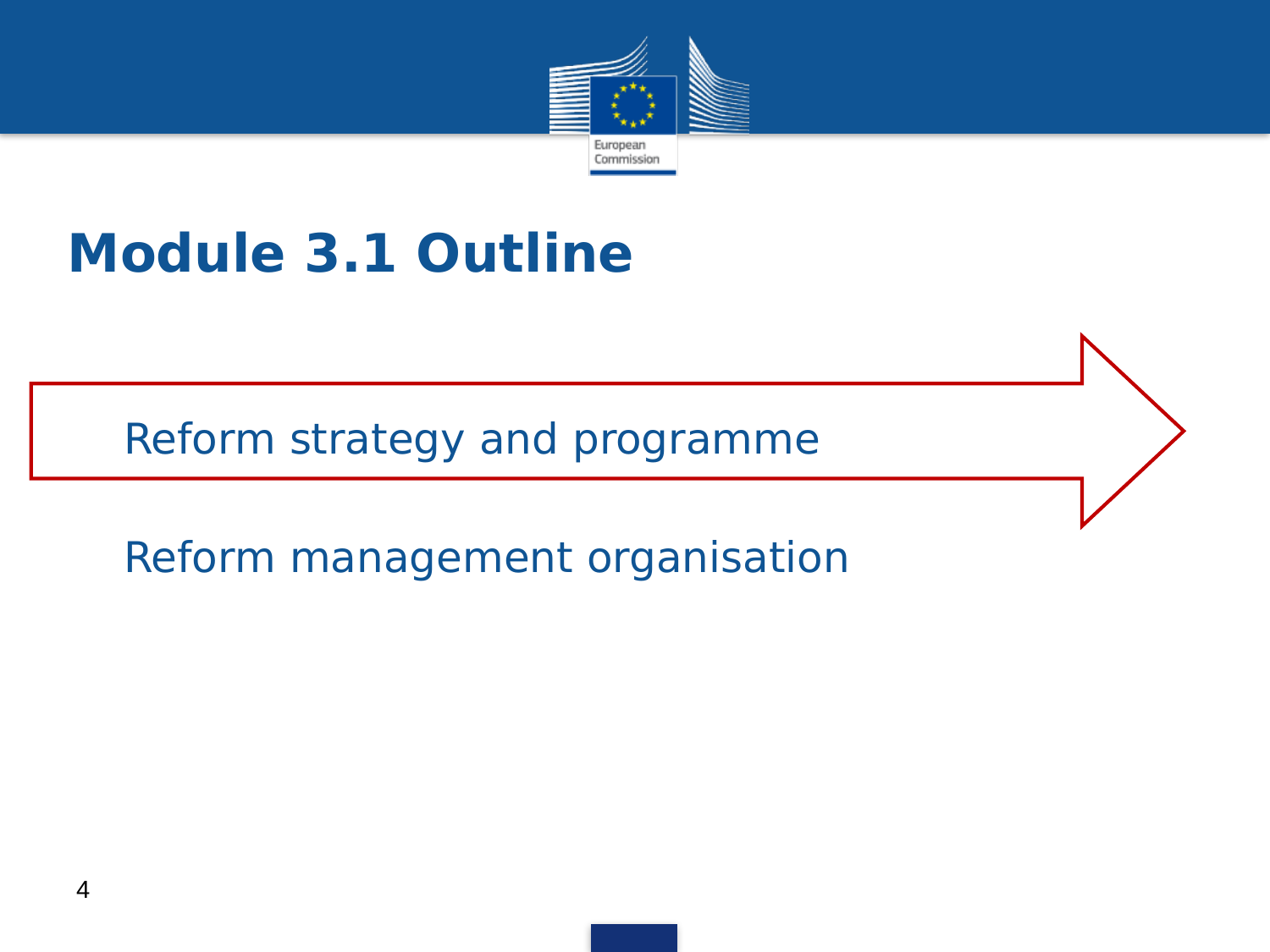

# Module 3.1 Outline

Reform strategy and programme

Reform management organisation
4